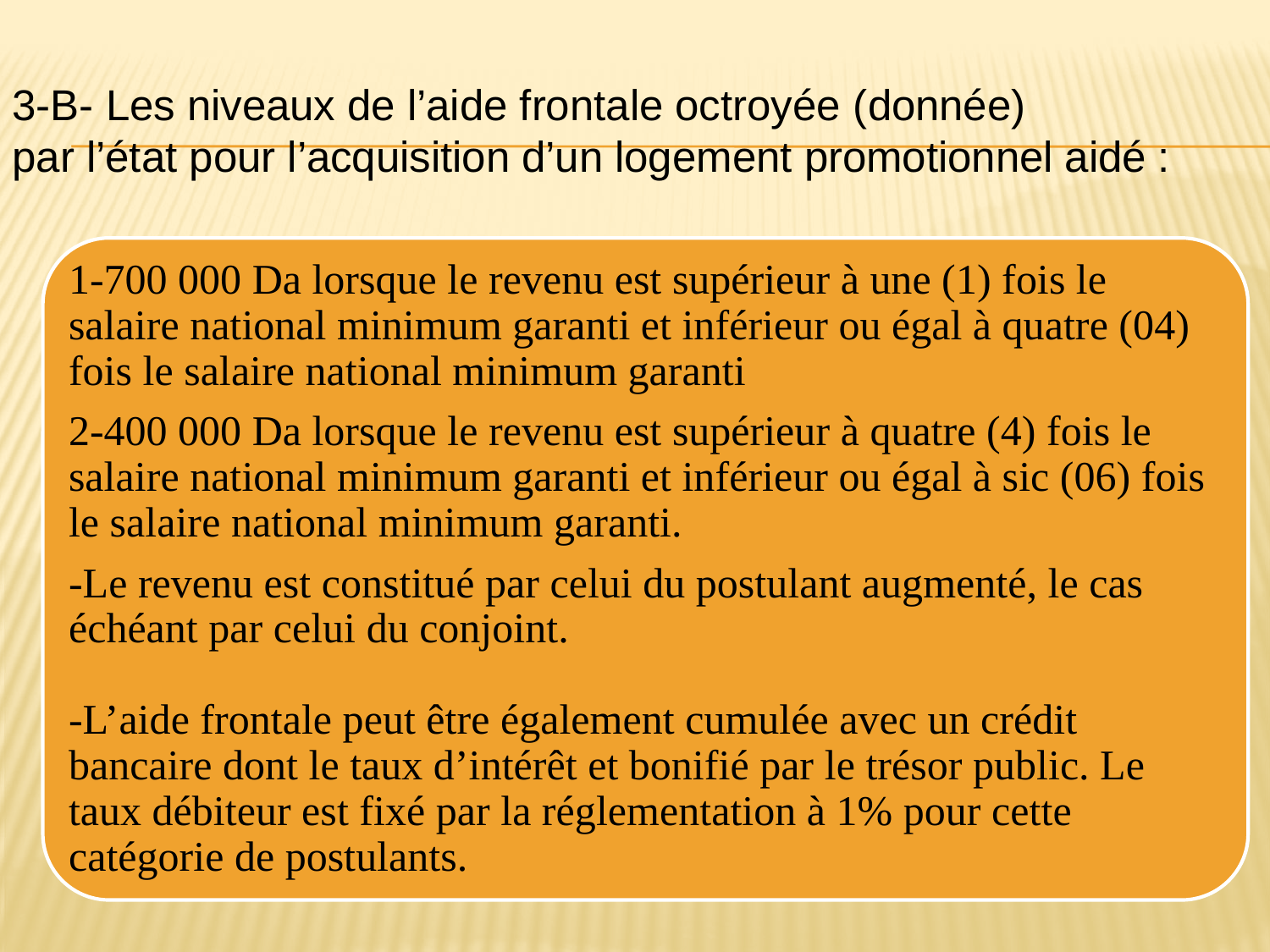

# 3-B- Les niveaux de l’aide frontale octroyée (donnée) par l’état pour l’acquisition d’un logement promotionnel aidé :
1-700 000 Da lorsque le revenu est supérieur à une (1) fois le salaire national minimum garanti et inférieur ou égal à quatre (04) fois le salaire national minimum garanti
2-400 000 Da lorsque le revenu est supérieur à quatre (4) fois le salaire national minimum garanti et inférieur ou égal à sic (06) fois le salaire national minimum garanti.
-Le revenu est constitué par celui du postulant augmenté, le cas échéant par celui du conjoint.
      
-L’aide frontale peut être également cumulée avec un crédit bancaire dont le taux d’intérêt et bonifié par le trésor public. Le taux débiteur est fixé par la réglementation à 1% pour cette catégorie de postulants.